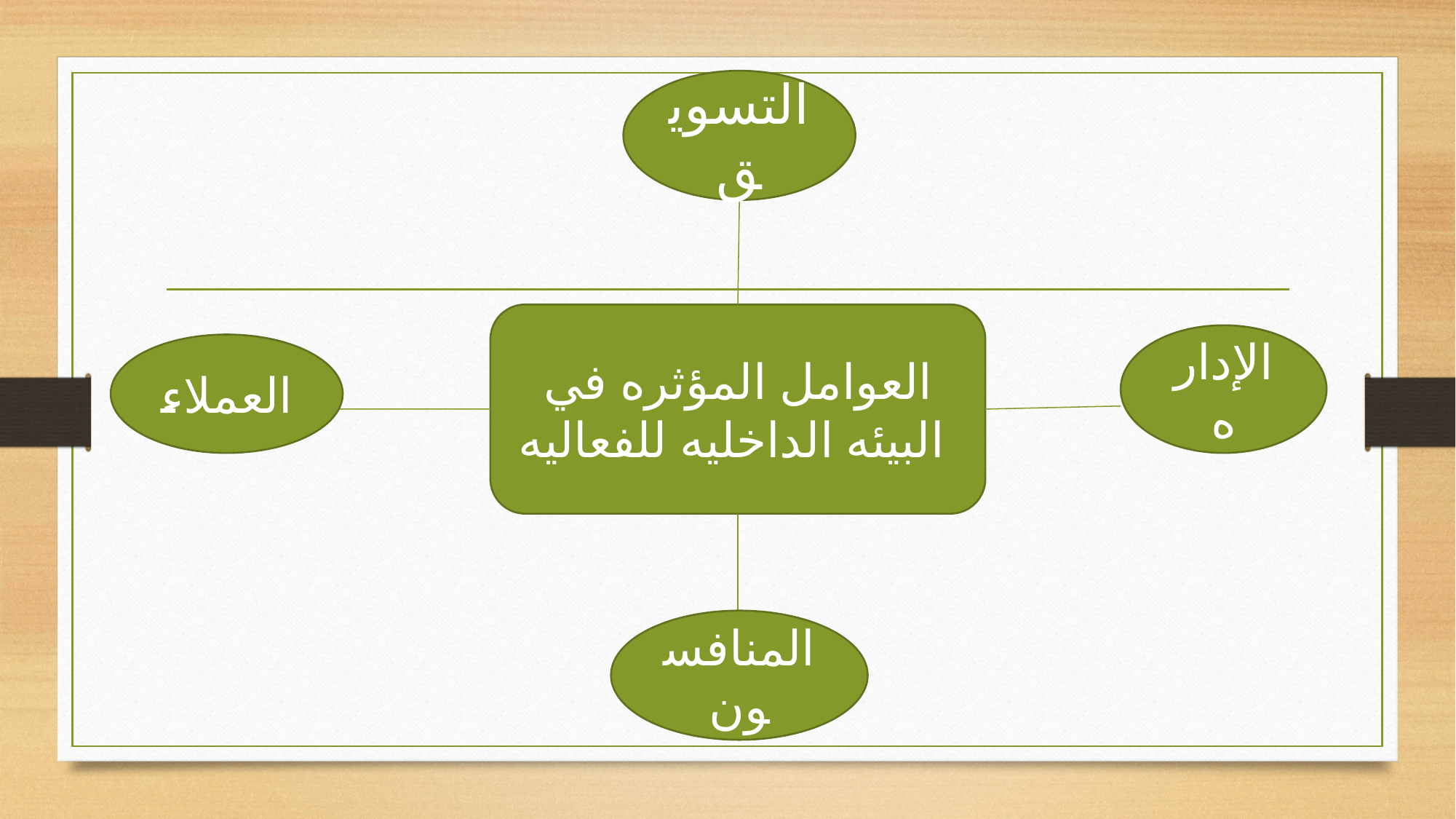

التسويق
العوامل المؤثره في البيئه الداخليه للفعاليه
الإداره
العملاء
المنافسون